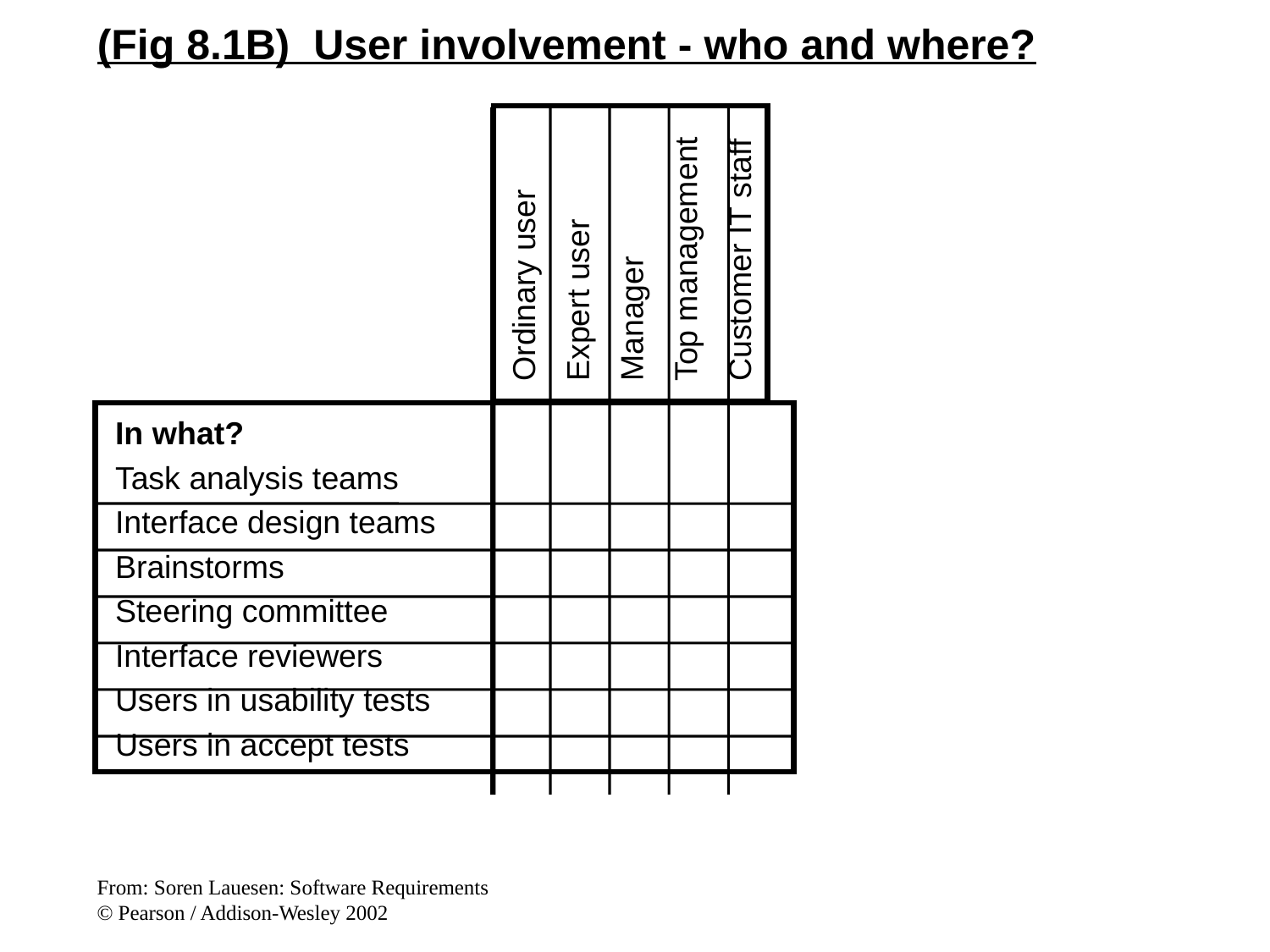

(Fig 8.1B)  User involvement - who and where?
Ordinary user
Expert user
Manager
Top management
Customer IT staff

In what?
Task analysis teams
Interface design teams
Brainstorms
Steering committee
Interface reviewers
Users in usability tests
Users in accept tests

From: Soren Lauesen: Software Requirements
© Pearson / Addison-Wesley 2002